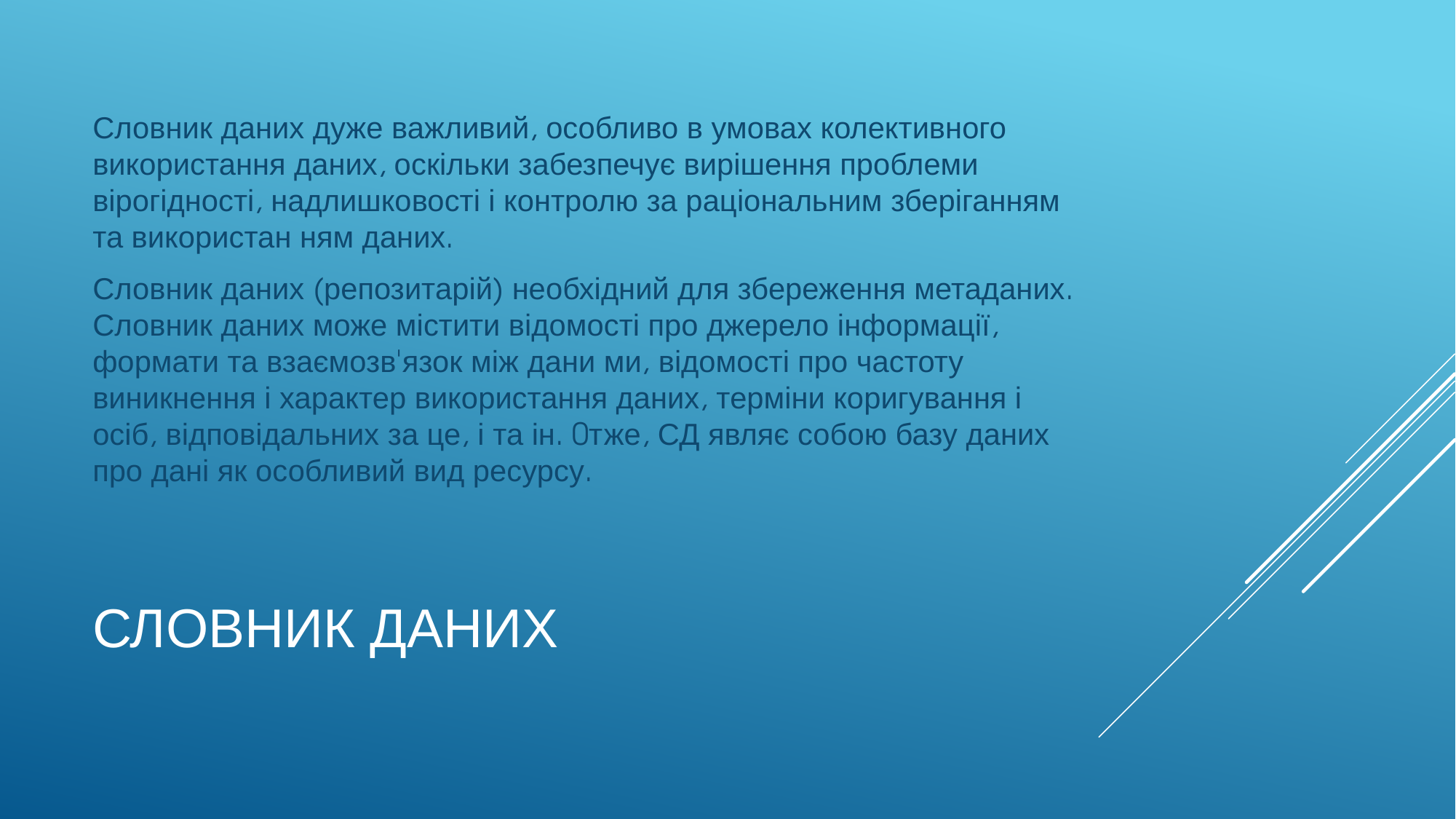

Словник даних дуже важливий, особливо в умовах колективного використання даних, оскільки забезпечує вирішення проблеми вірогідності, надлишковості і контролю за раціональним зберіганням та використан ням даних.
Словник даних (репозитарій) необхідний для збереження метаданих. Словник даних може містити відомості про джерело інформації, формати та взаємозв'язок між дани ми, відомості про частоту виникнення і характер використання даних, терміни коригування і осіб, відповідальних за це, і та ін. 0тже, СД являє собою базу даних про дані як особливий вид ресурсу.
# Словник даних